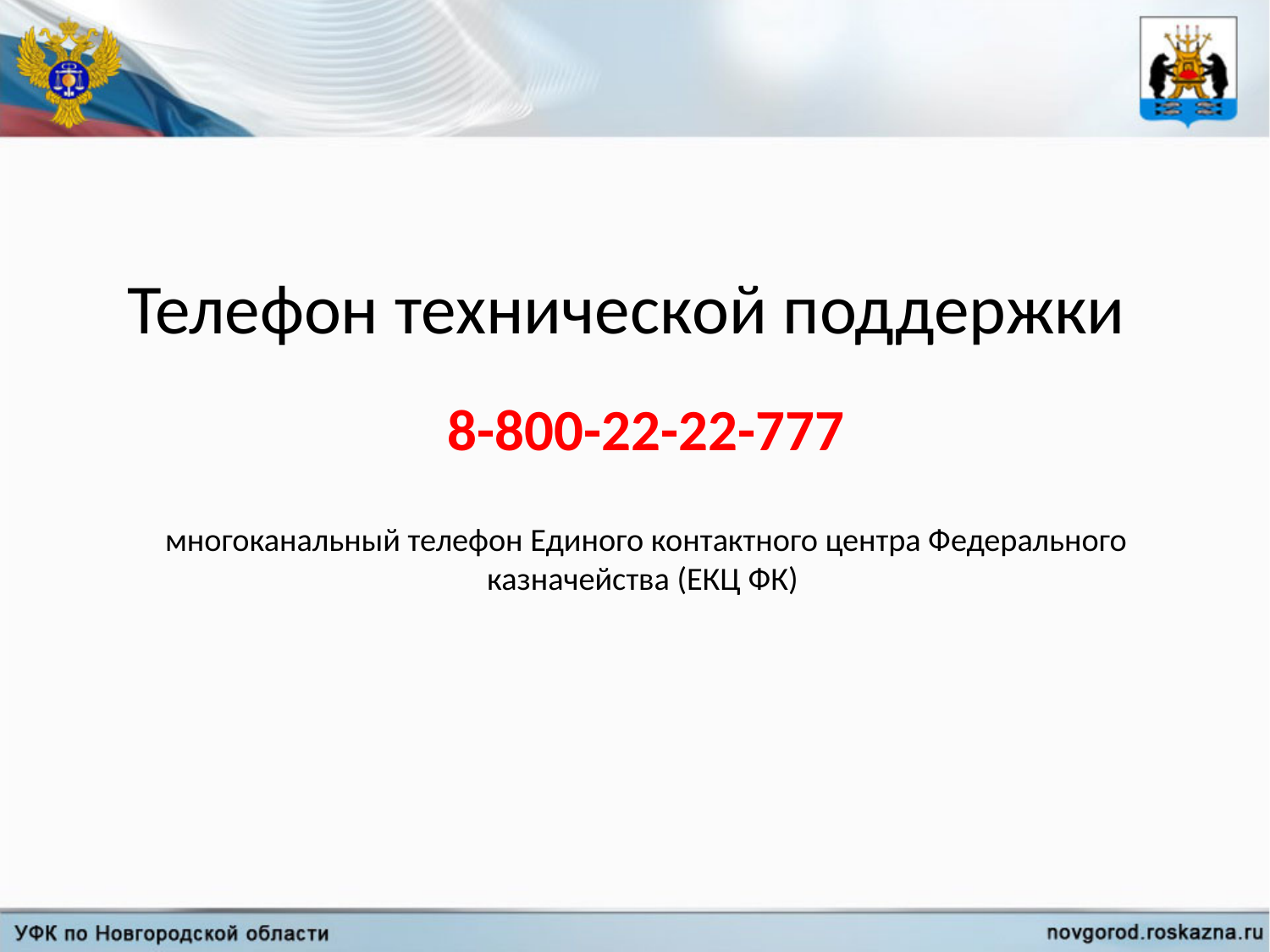

# Телефон технической поддержки
8-800-22-22-777

многоканальный телефон Единого контактного центра Федерального казначейства (ЕКЦ ФК)